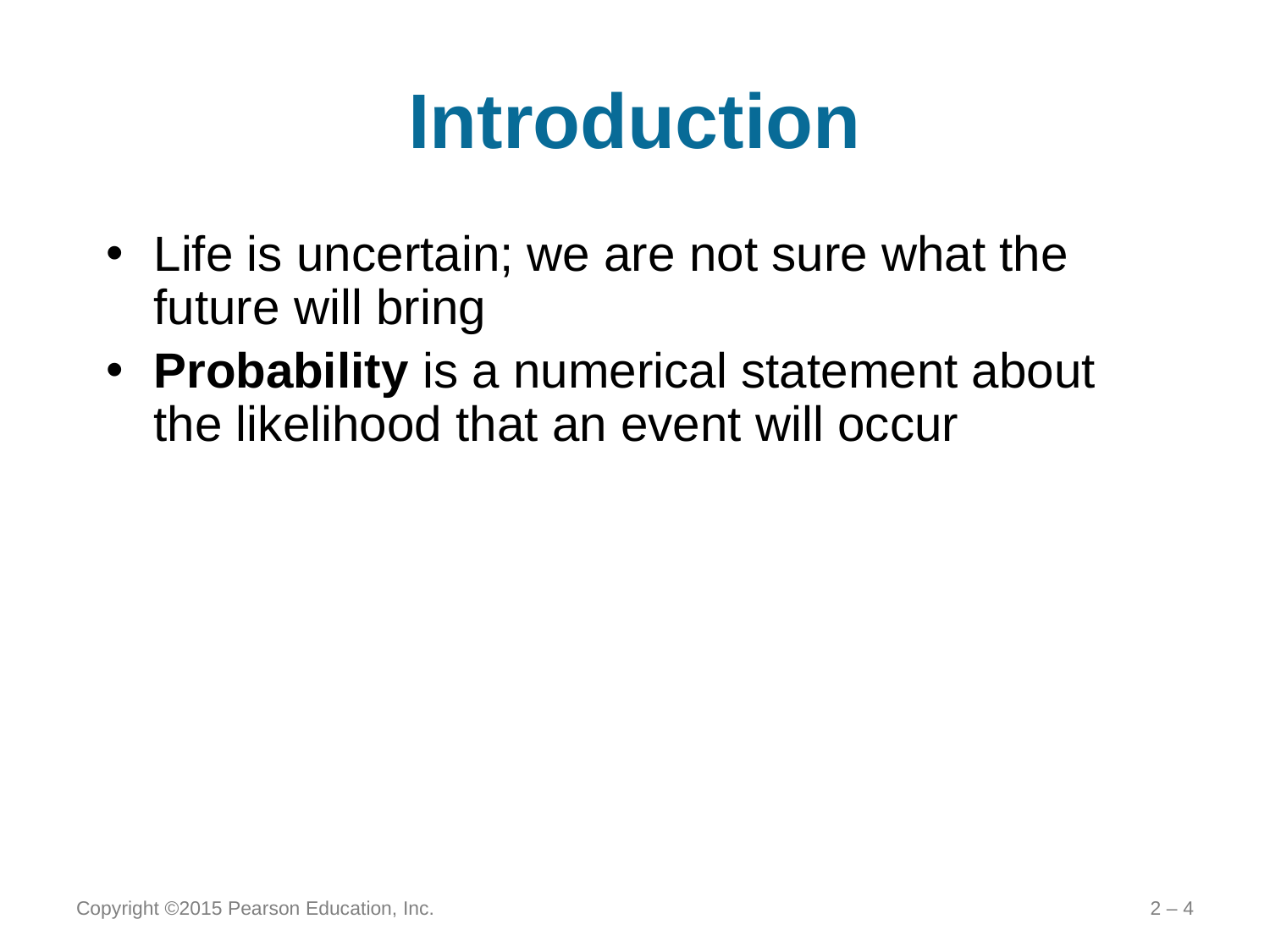

# Introduction
Life is uncertain; we are not sure what the future will bring
Probability is a numerical statement about the likelihood that an event will occur
Copyright ©2015 Pearson Education, Inc.
2 – 4